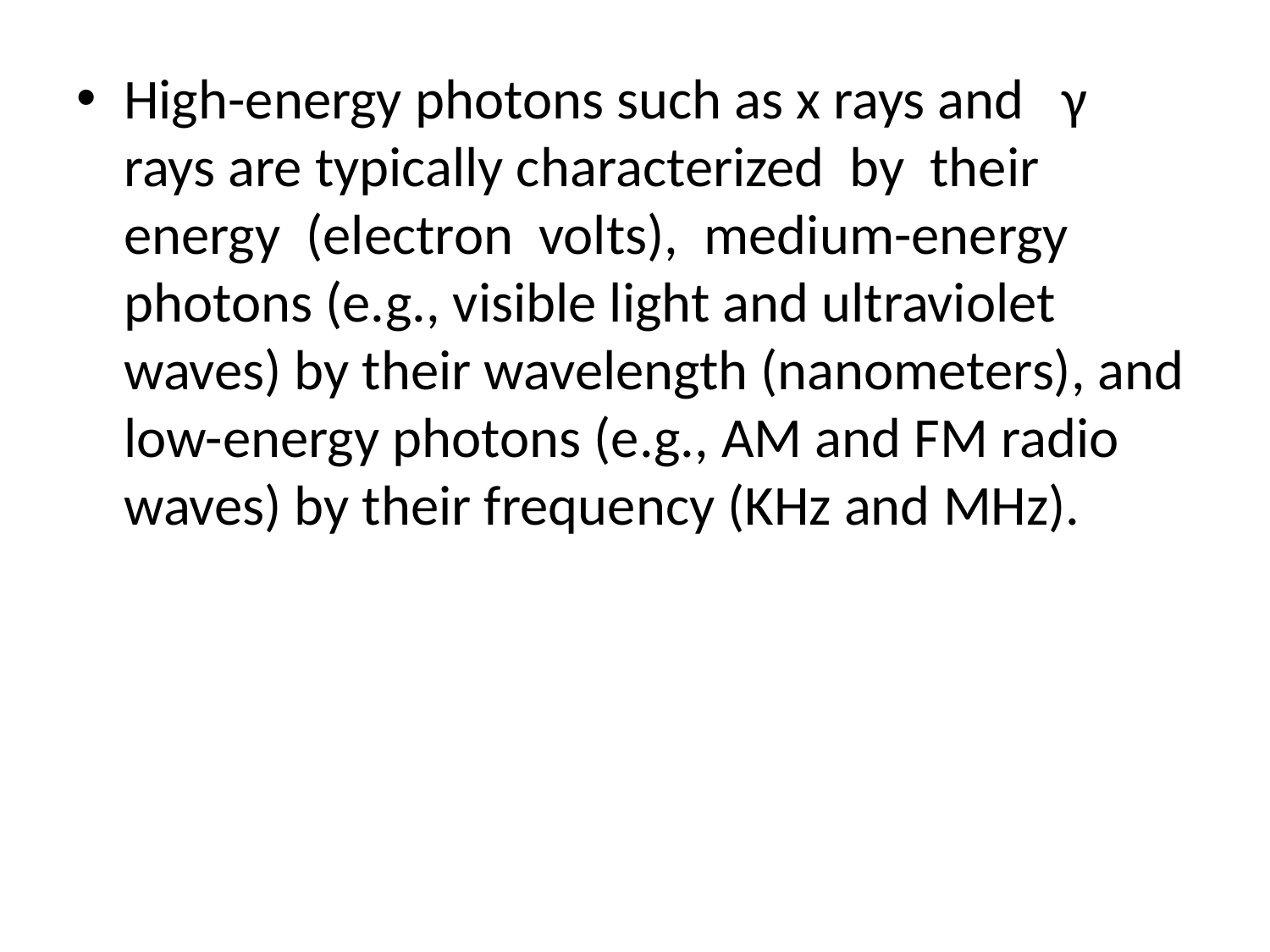

#
High-energy photons such as x rays and   γ   rays are typically characterized  by  their  energy  (electron  volts),  medium-energy  photons (e.g., visible light and ultraviolet waves) by their wavelength (nanometers), and low-energy photons (e.g., AM and FM radio waves) by their frequency (KHz and MHz).